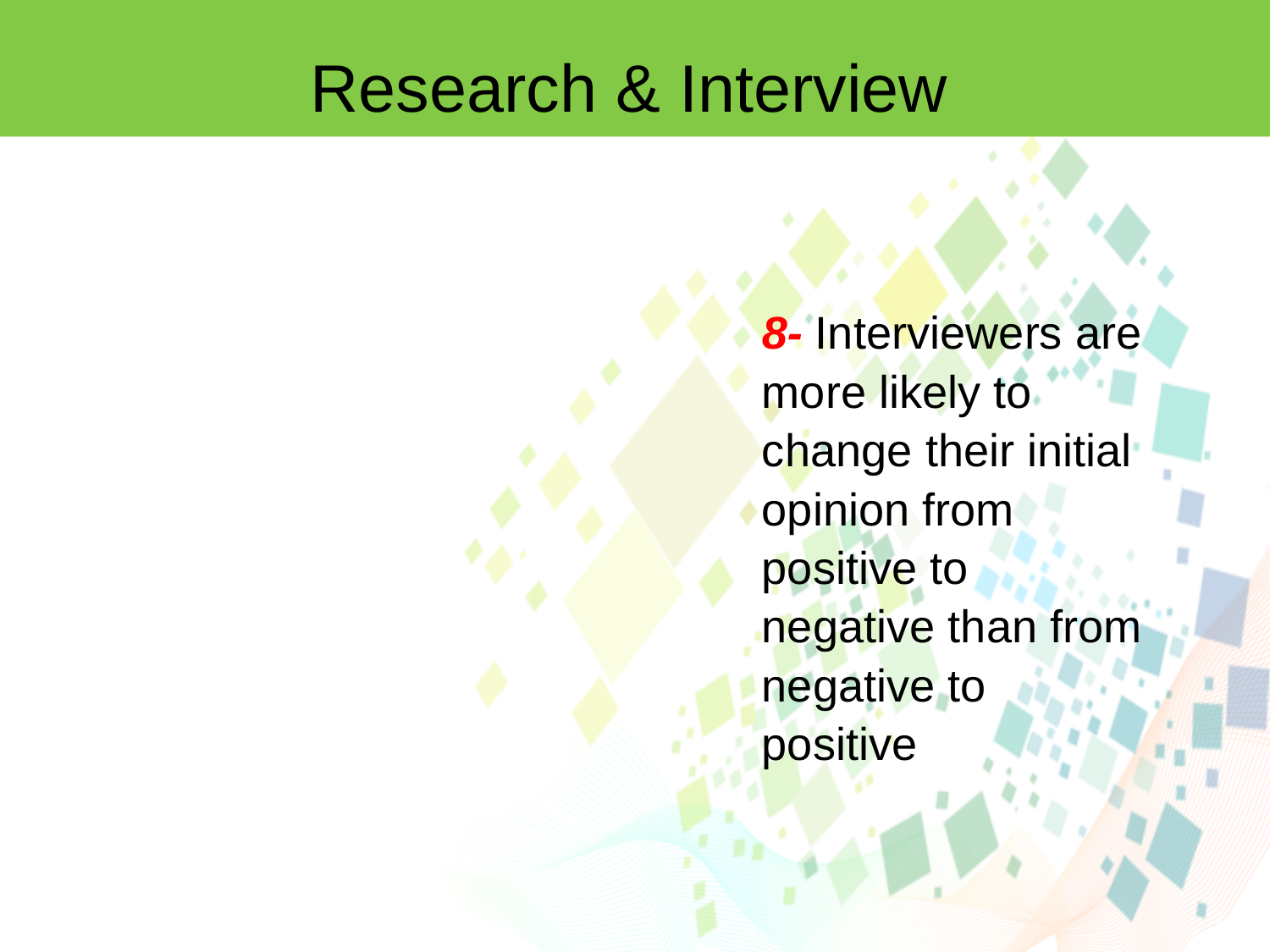

Research & Interview
8- Interviewers are more likely to change their initial opinion from positive to negative than from negative to positive